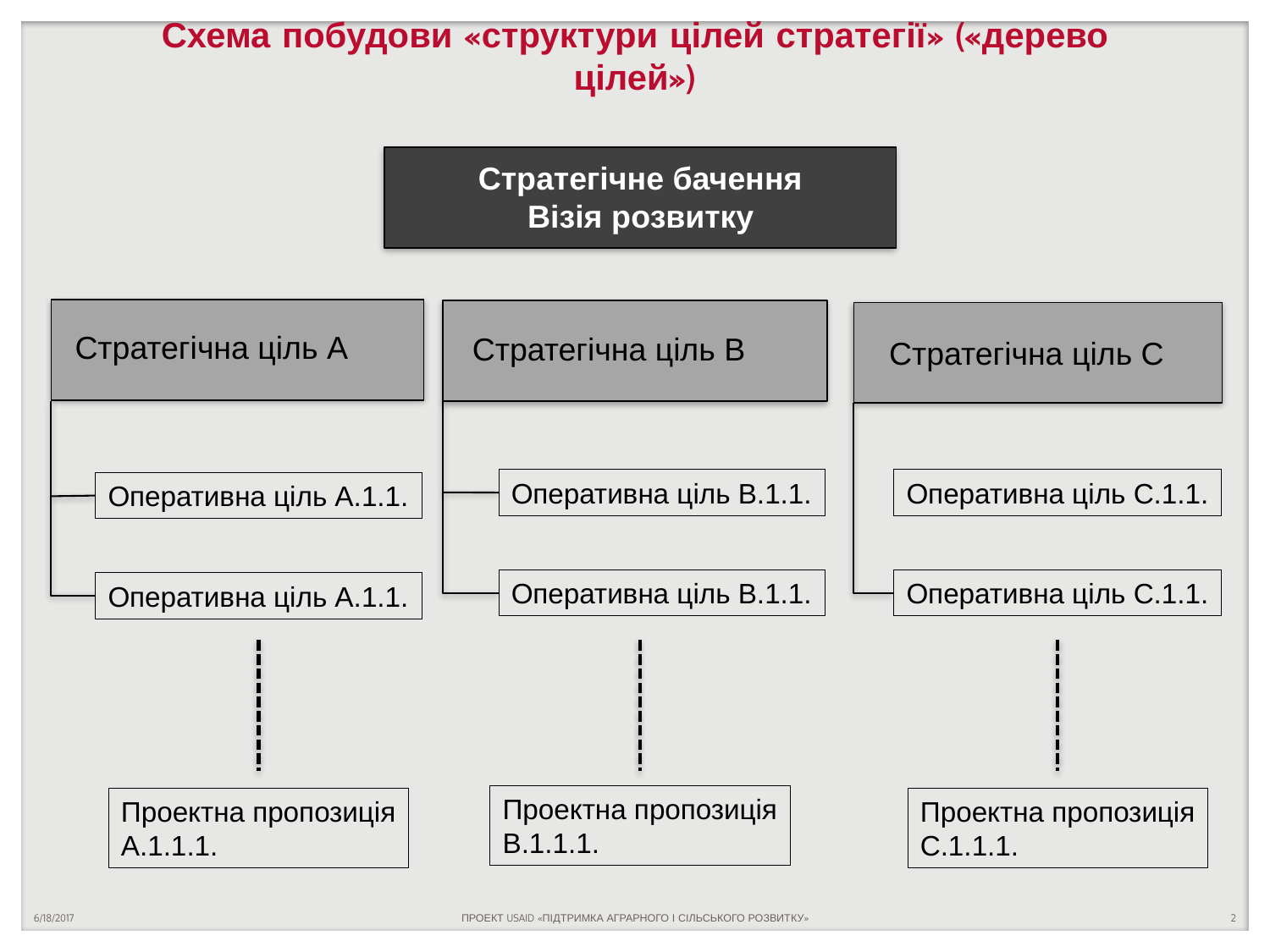

# Схема побудови «структури цілей стратегії» («дерево цілей»)

Стратегічне бачення
Візія розвитку

Стратегічна ціль А
Стратегічна ціль В
Стратегічна ціль С
Оперативна ціль В.1.1.
Оперативна ціль С.1.1.
Оперативна ціль А.1.1.
Оперативна ціль В.1.1.
Оперативна ціль С.1.1.
Оперативна ціль А.1.1.
Проектна пропозиція
В.1.1.1.
Проектна пропозиція
А.1.1.1.
Проектна пропозиція
С.1.1.1.
6/18/2017
ПРОЕКТ USAID «ПІДТРИМКА АГРАРНОГО І СІЛЬСЬКОГО РОЗВИТКУ»
2